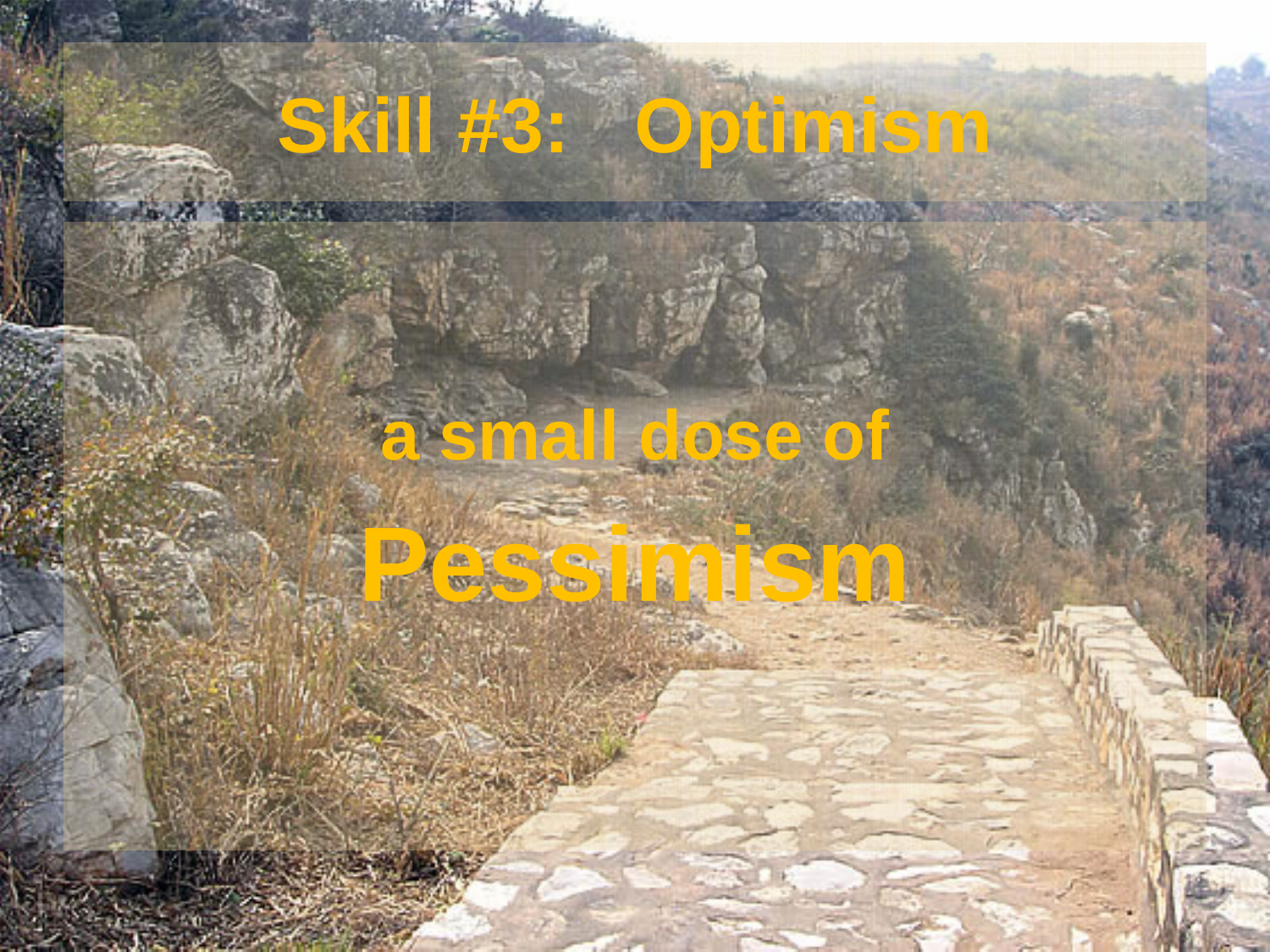

# Skill #3:   Optimism

a small dose of
Pessimism